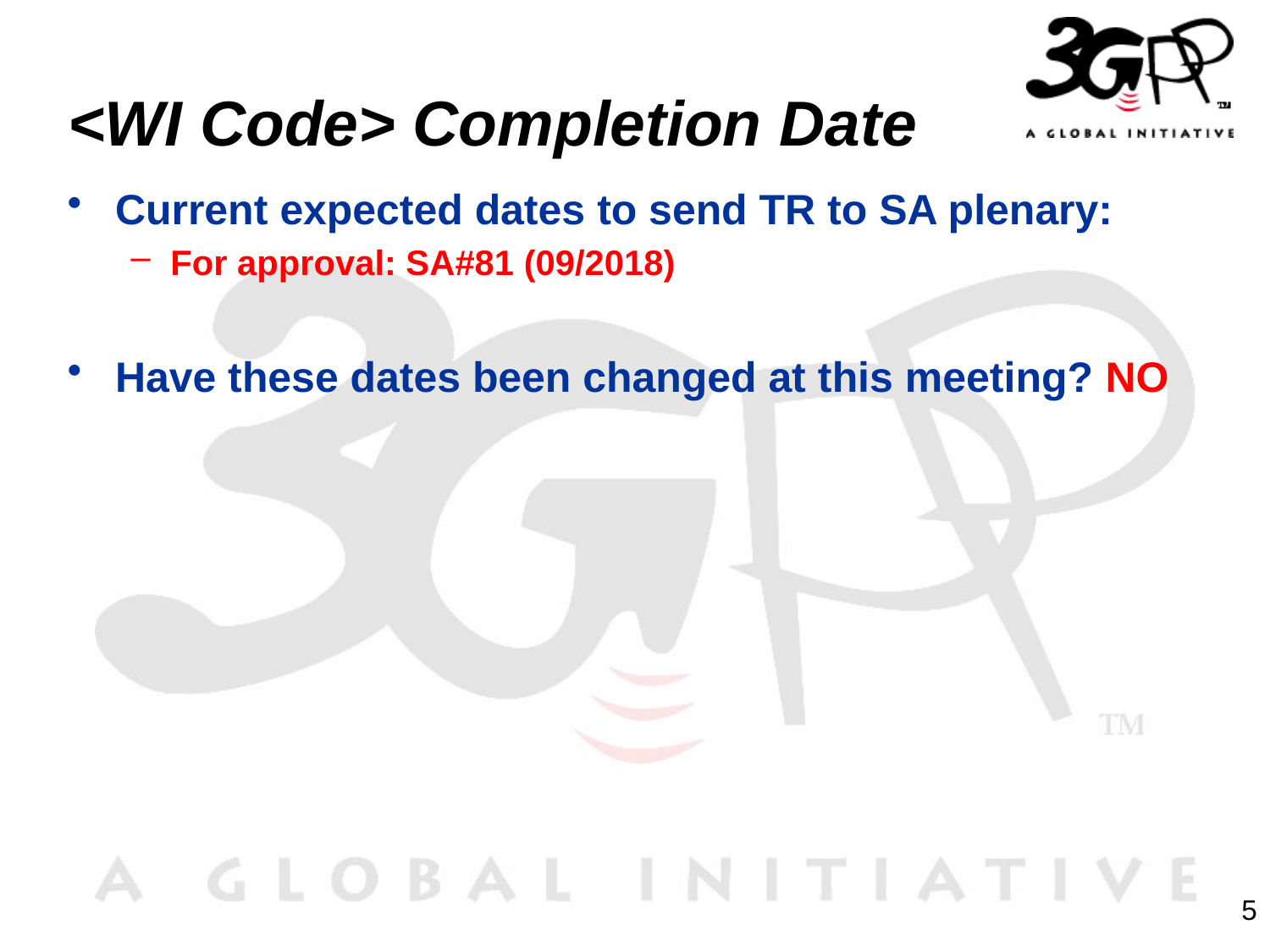

# <WI Code> Completion Date
Current expected dates to send TR to SA plenary:
For approval: SA#81 (09/2018)

Have these dates been changed at this meeting? NO

5